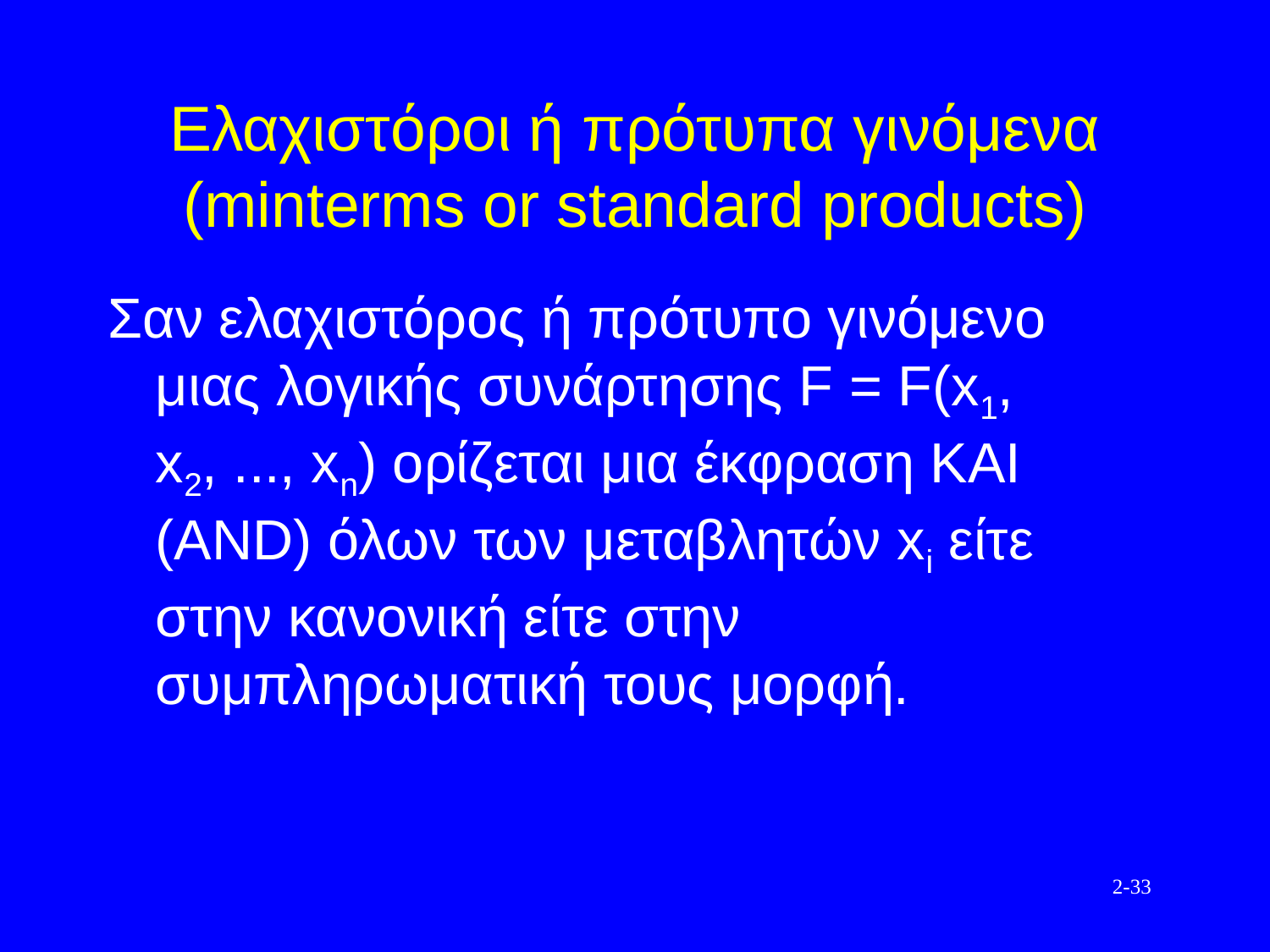

# Ελαχιστόροι ή πρότυπα γινόμενα (minterms or standard products)
Σαν ελαχιστόρος ή πρότυπο γινόμενο μιας λογικής συνάρτησης F = F(x1, x2, ..., xn) ορίζεται μια έκφραση ΚΑΙ (AND) όλων των μεταβλητών xi είτε στην κανονική είτε στην συμπληρωματική τους μορφή.